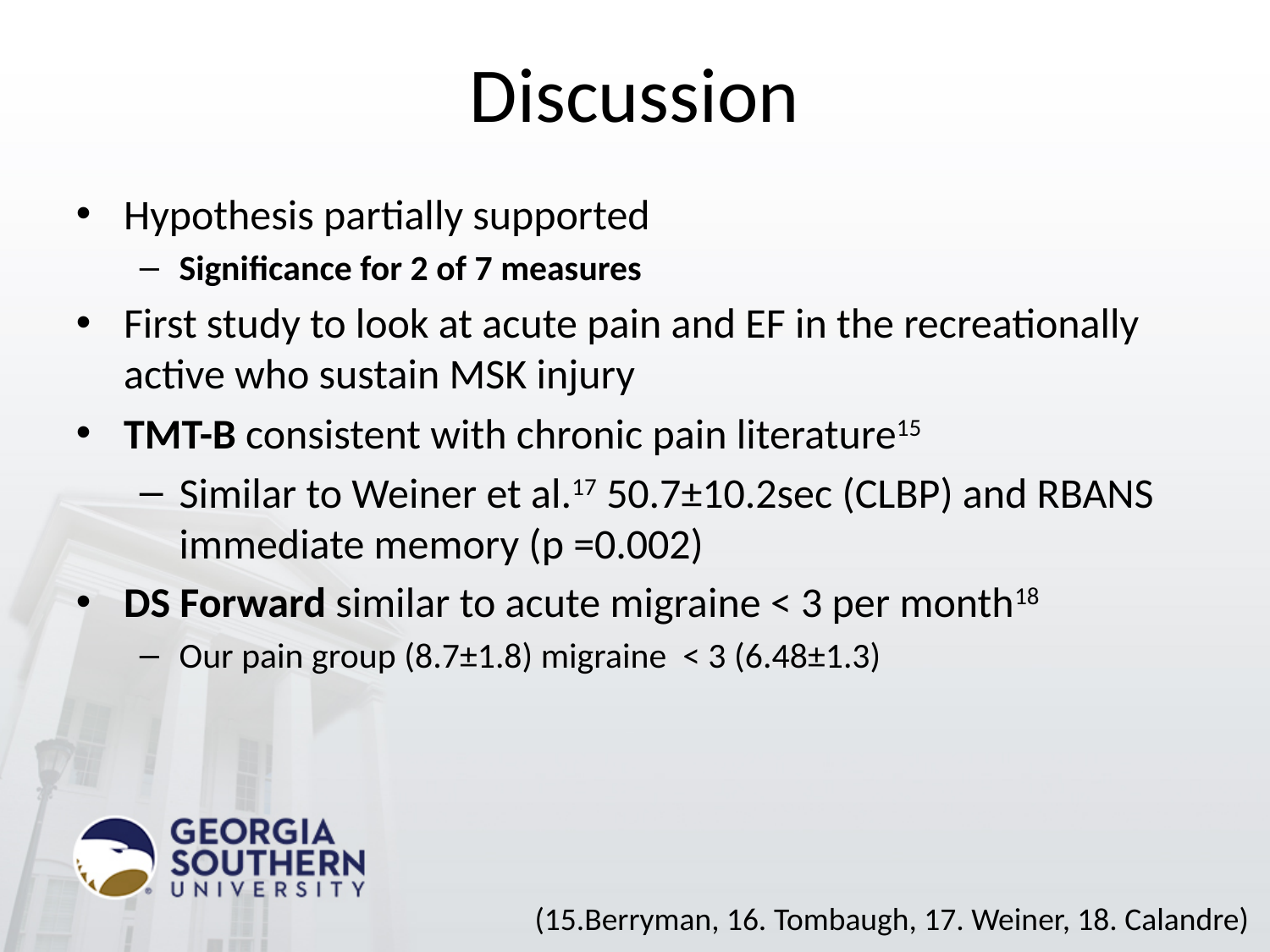

# Discussion
Hypothesis partially supported
Significance for 2 of 7 measures
First study to look at acute pain and EF in the recreationally active who sustain MSK injury
TMT-B consistent with chronic pain literature15
Similar to Weiner et al.17 50.7±10.2sec (CLBP) and RBANS immediate memory (p =0.002)
DS Forward similar to acute migraine < 3 per month18
Our pain group (8.7±1.8) migraine  < 3 (6.48±1.3)
(15.Berryman, 16. Tombaugh, 17. Weiner, 18. Calandre)